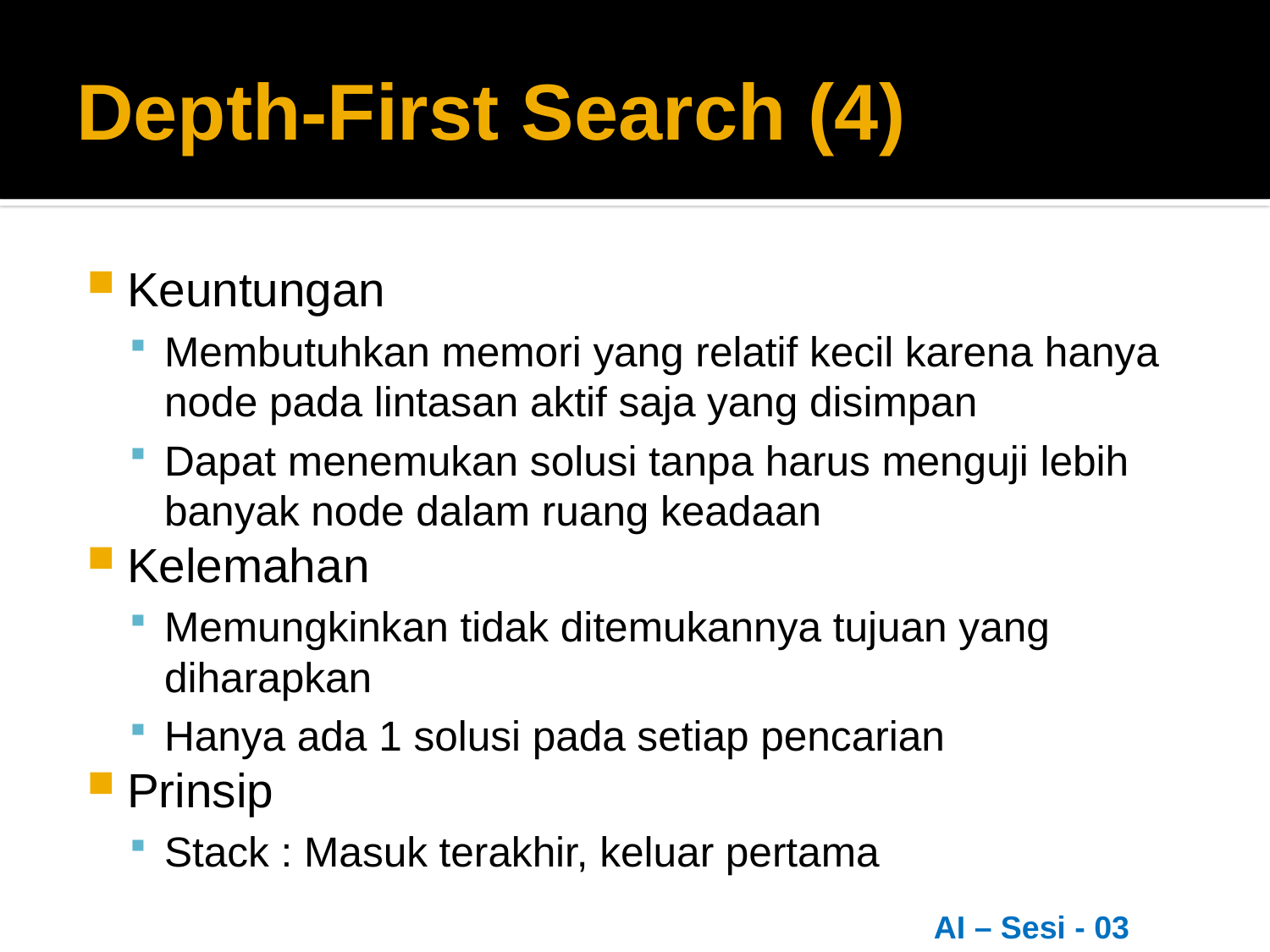

# Depth-First Search (4)
Keuntungan
Membutuhkan memori yang relatif kecil karena hanya node pada lintasan aktif saja yang disimpan
Dapat menemukan solusi tanpa harus menguji lebih banyak node dalam ruang keadaan
Kelemahan
Memungkinkan tidak ditemukannya tujuan yang diharapkan
Hanya ada 1 solusi pada setiap pencarian
Prinsip
Stack : Masuk terakhir, keluar pertama